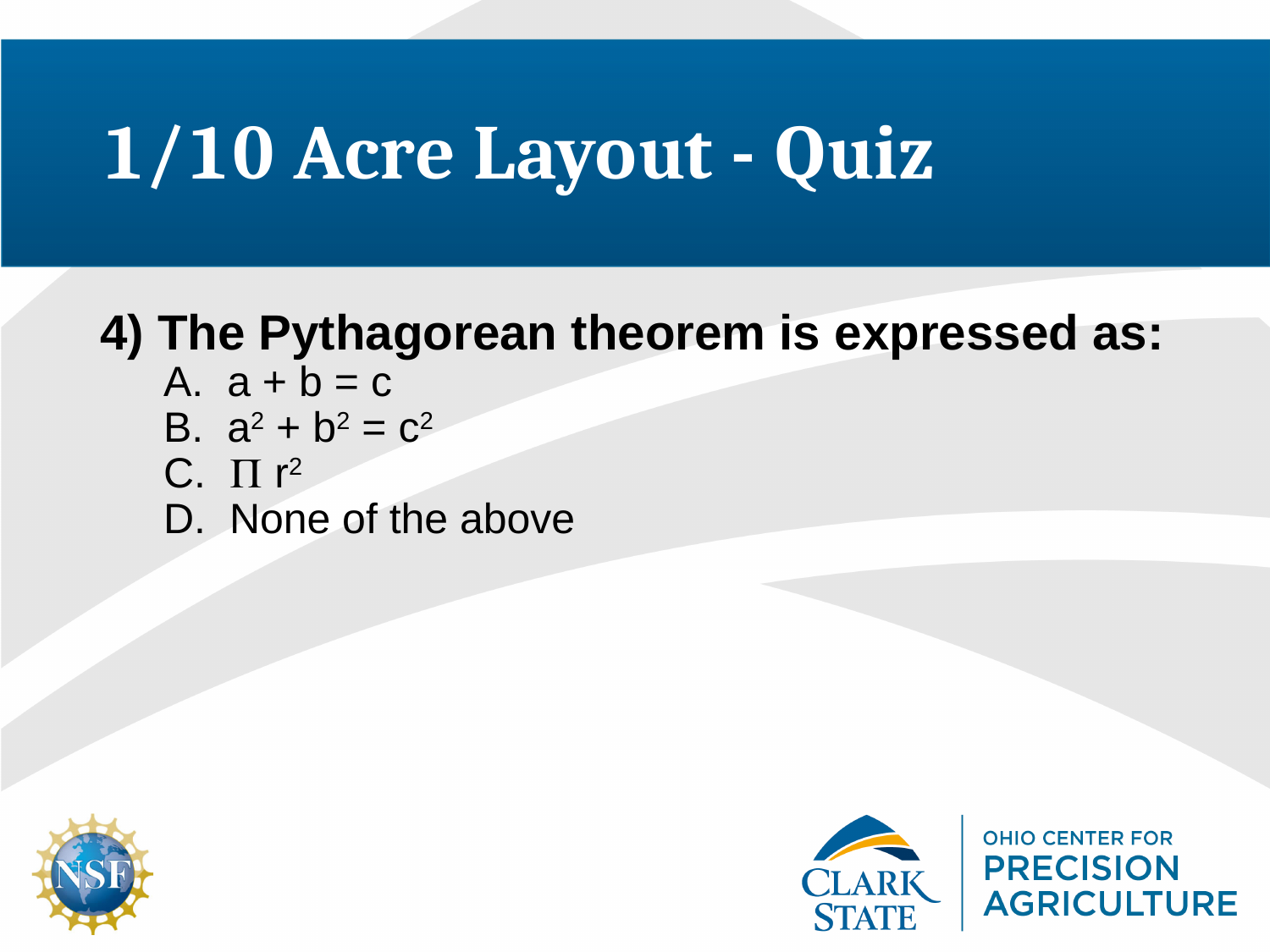

# 1/10 Acre Layout - Quiz
4) The Pythagorean theorem is expressed as:
  a + b = c
  a2 + b2 = c2
  Π r2
  None of the above